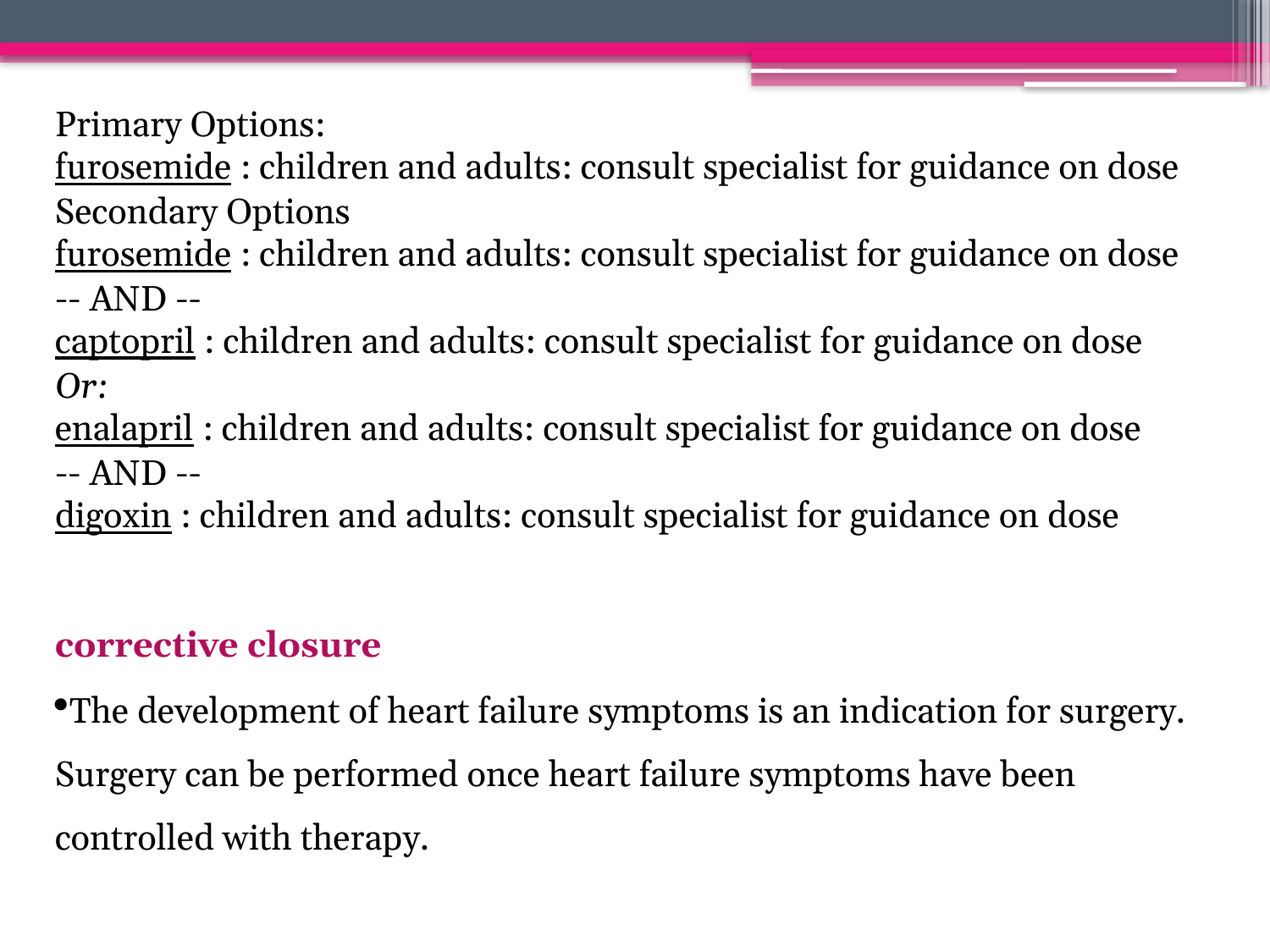

Primary Options:
furosemide : children and adults: consult specialist for guidance on dose
Secondary Options
furosemide : children and adults: consult specialist for guidance on dose
-- AND --
captopril : children and adults: consult specialist for guidance on dose
Or:
enalapril : children and adults: consult specialist for guidance on dose
-- AND --
digoxin : children and adults: consult specialist for guidance on dose

corrective closure
The development of heart failure symptoms is an indication for surgery. Surgery can be performed once heart failure symptoms have been controlled with therapy.